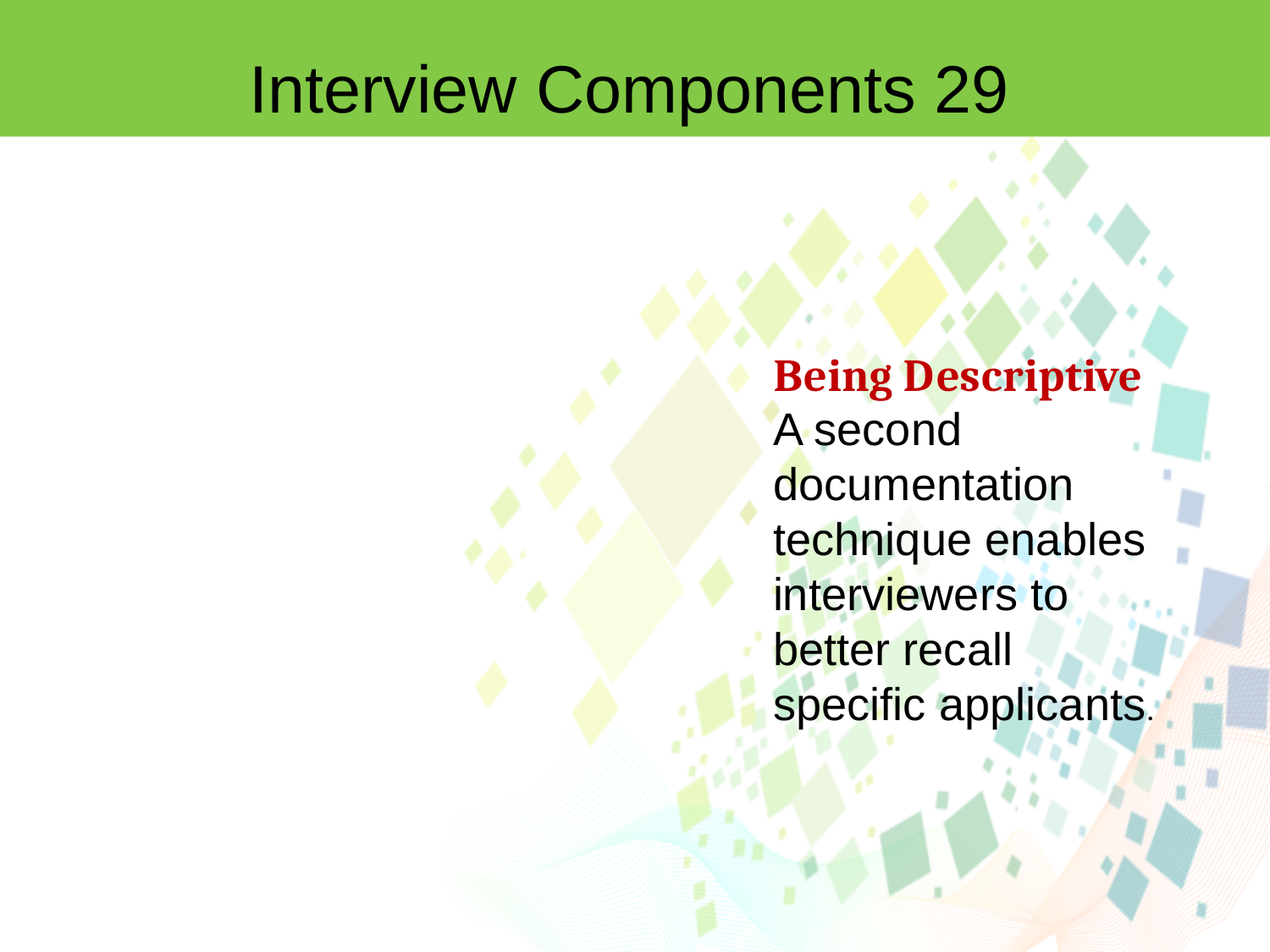

Interview Components 29
Being Descriptive
A second documentation technique enables interviewers to better recall specific applicants.